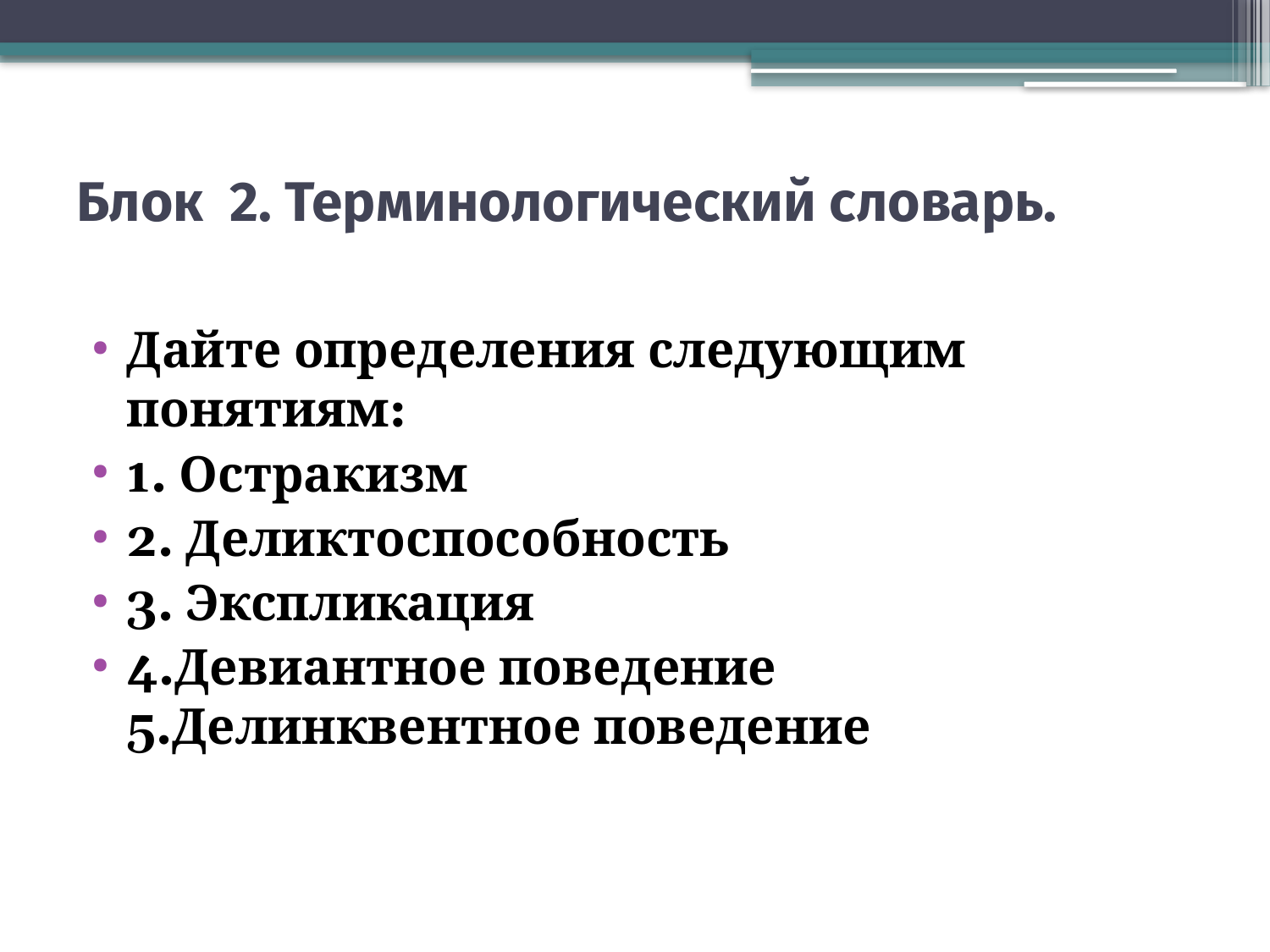

# Блок  2. Терминологический словарь.
Дайте определения следующим понятиям:
1. Остракизм
2. Деликтоспособность
3. Экспликация
4.Девиантное поведение 
5.Делинквентное поведение